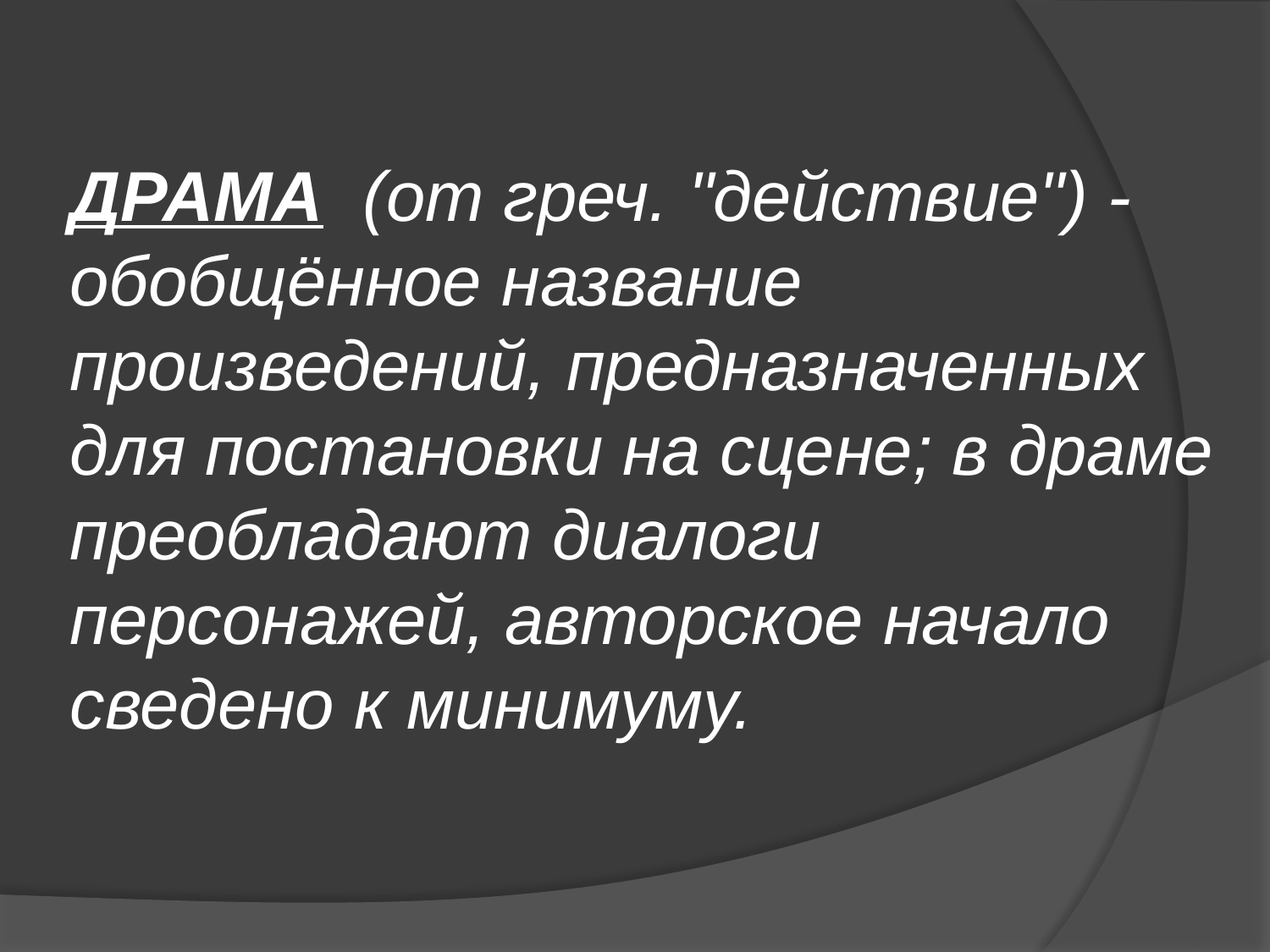

# ДРАМА  (от греч. "действие") - обобщённое название произведений, предназначенных для постановки на сцене; в драме преобладают диалоги персонажей, авторское начало сведено к минимуму.